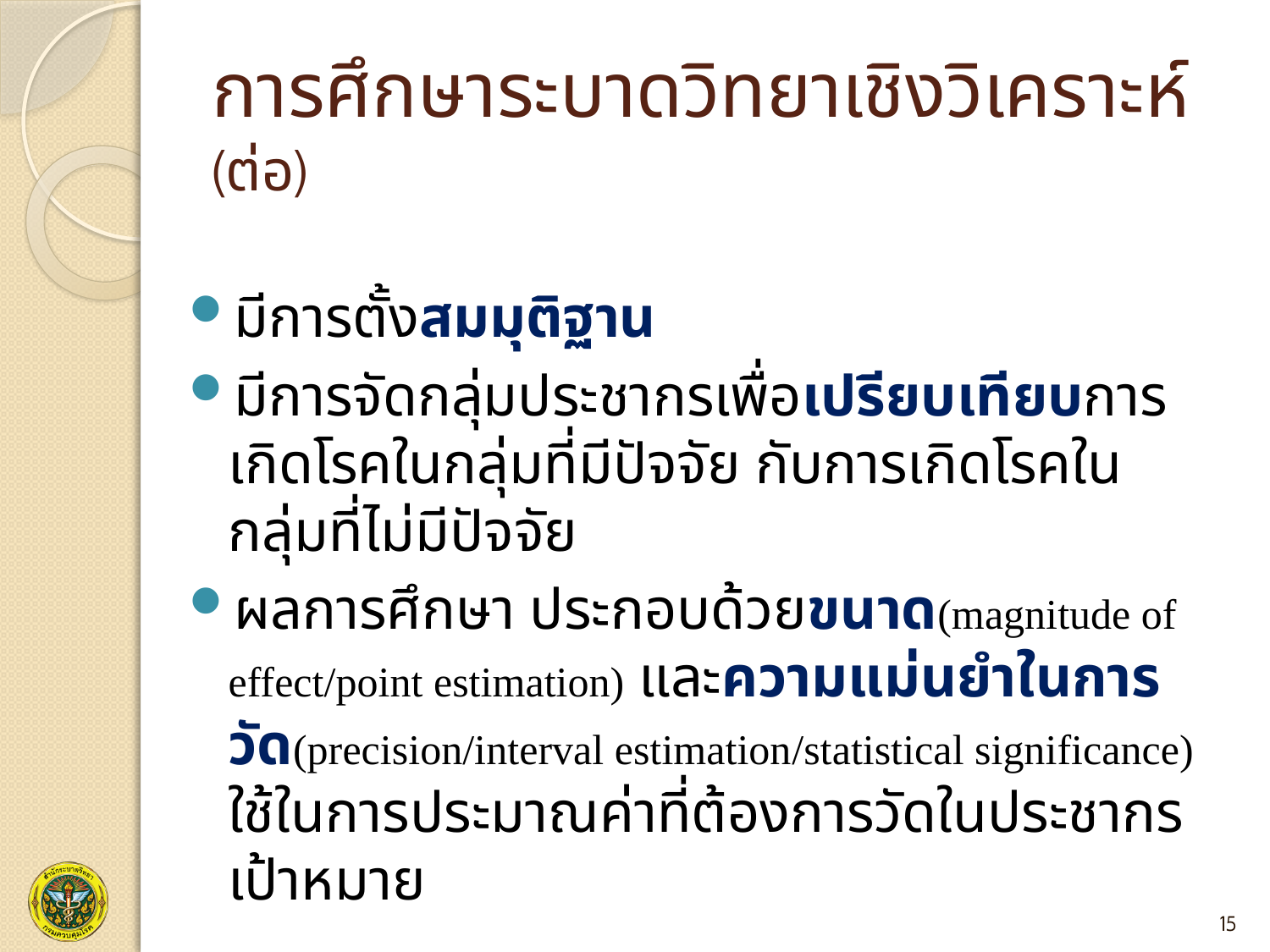

# การศึกษาระบาดวิทยาเชิงวิเคราะห์ (ต่อ)
มีการตั้งสมมุติฐาน
มีการจัดกลุ่มประชากรเพื่อเปรียบเทียบการเกิดโรคในกลุ่มที่มีปัจจัย กับการเกิดโรคในกลุ่มที่ไม่มีปัจจัย
ผลการศึกษา ประกอบด้วยขนาด(magnitude of effect/point estimation) และความแม่นยำในการวัด(precision/interval estimation/statistical significance) ใช้ในการประมาณค่าที่ต้องการวัดในประชากรเป้าหมาย
15